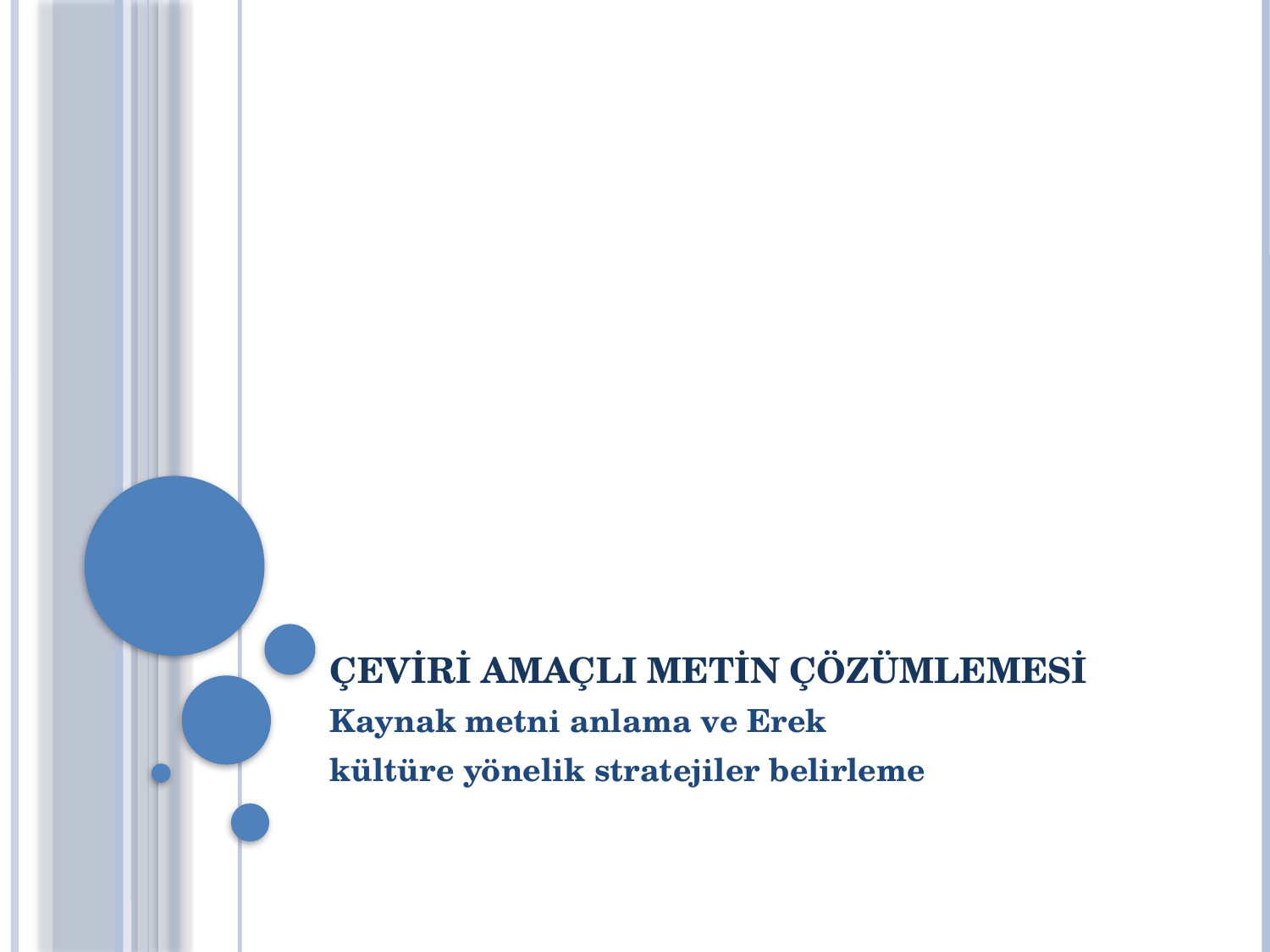

# ÇEVİRİ AMAÇLI METİN ÇÖZÜMLEMESİ
Kaynak metni anlama ve Erek
kültüre yönelik stratejiler belirleme